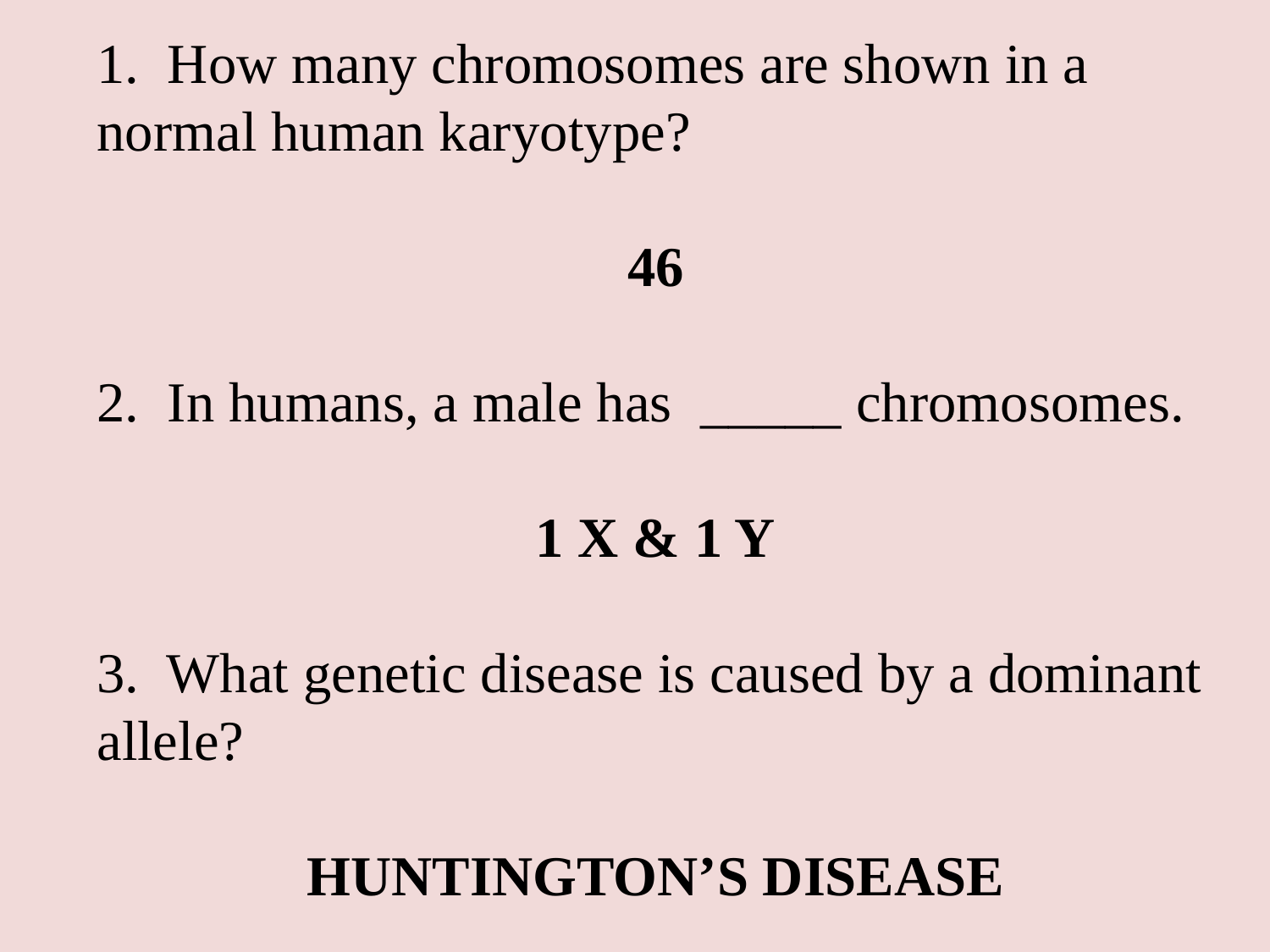

1.  How many chromosomes are shown in a normal human karyotype?

46

2.  In humans, a male has  _____ chromosomes.

1 X & 1 Y

3.  What genetic disease is caused by a dominant allele?

HUNTINGTON’S DISEASE